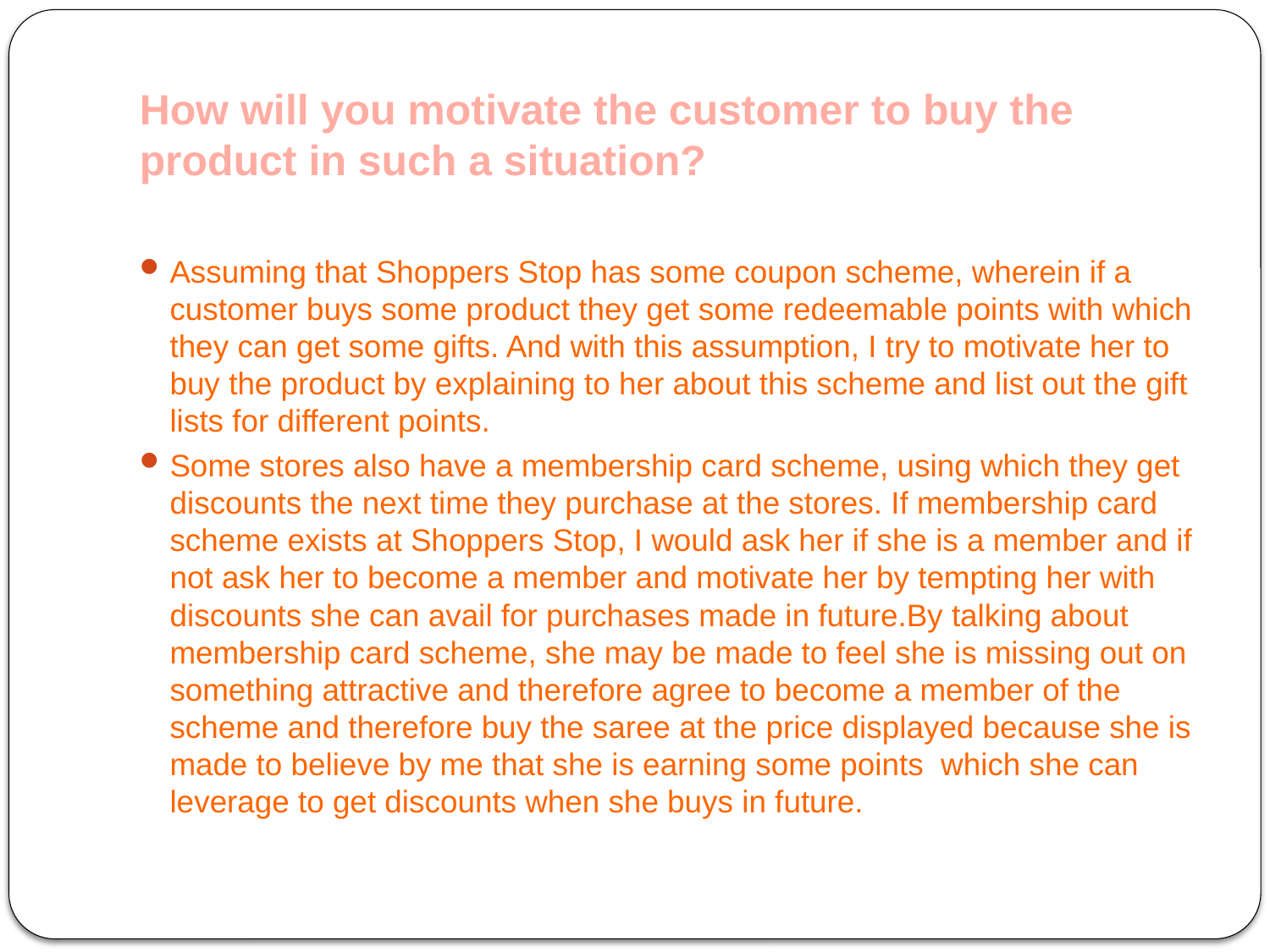

# How will you motivate the customer to buy the product in such a situation?

Assuming that Shoppers Stop has some coupon scheme, wherein if a customer buys some product they get some redeemable points with which they can get some gifts. And with this assumption, I try to motivate her to buy the product by explaining to her about this scheme and list out the gift lists for different points.
Some stores also have a membership card scheme, using which they get discounts the next time they purchase at the stores. If membership card scheme exists at Shoppers Stop, I would ask her if she is a member and if not ask her to become a member and motivate her by tempting her with discounts she can avail for purchases made in future.By talking about membership card scheme, she may be made to feel she is missing out on something attractive and therefore agree to become a member of the scheme and therefore buy the saree at the price displayed because she is made to believe by me that she is earning some points  which she can leverage to get discounts when she buys in future.